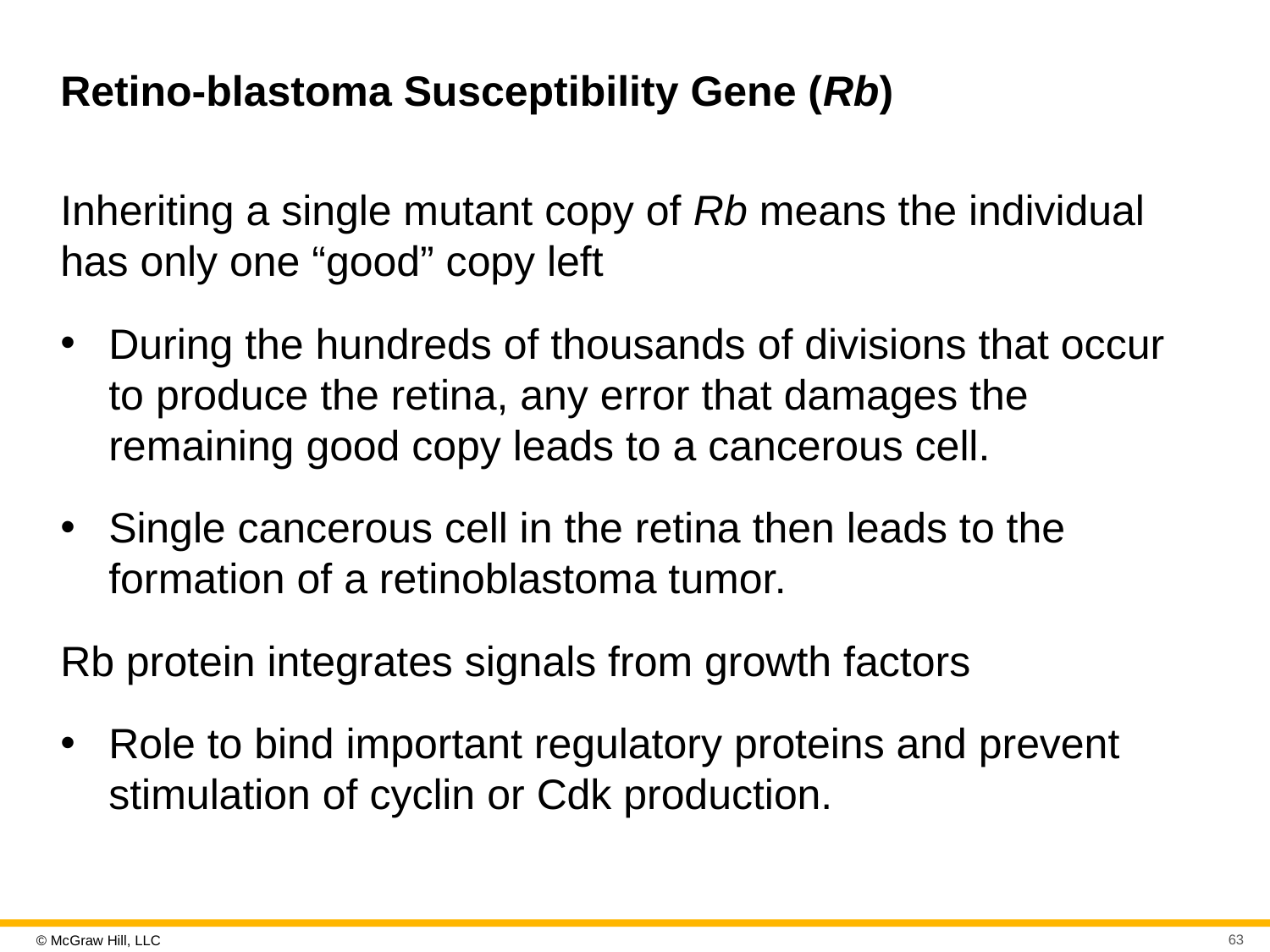

# Retino-blastoma Susceptibility Gene (Rb)
Inheriting a single mutant copy of Rb means the individual has only one “good” copy left
During the hundreds of thousands of divisions that occur to produce the retina, any error that damages the remaining good copy leads to a cancerous cell.
Single cancerous cell in the retina then leads to the formation of a retinoblastoma tumor.
Rb protein integrates signals from growth factors
Role to bind important regulatory proteins and prevent stimulation of cyclin or Cdk production.
63